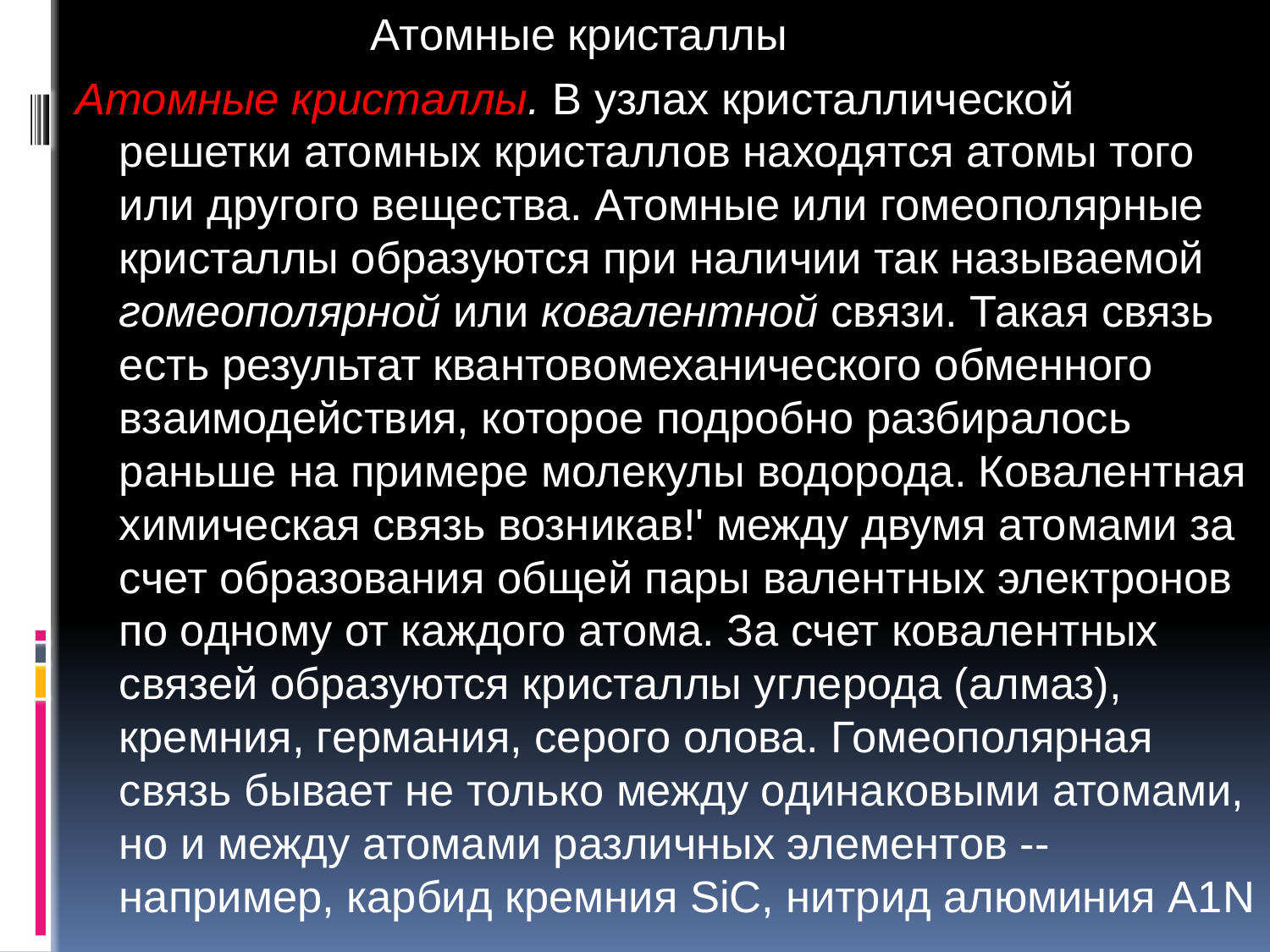

Атомные кристаллы
Атомные кристаллы. В узлах кристаллической решетки атомных кристаллов находятся атомы того или другого вещества. Атомные или гомеополярные кристаллы образуются при наличии так называемой гомеополярной или ковалентной связи. Такая связь есть результат квантовомеханического обменного взаимодействия, которое подробно разбиралось раньше на примере молекулы водорода. Ковалентная химическая связь возникав!' между двумя атомами за счет образования общей пары валентных электронов по одному от каждого атома. За счет ковалентных связей образуются кристаллы углерода (алмаз), кремния, германия, серого олова. Гомеополярная связь бывает не только между одинаковыми атомами, но и между атомами различных элементов -- например, карбид кремния SiC, нитрид алюминия A1N